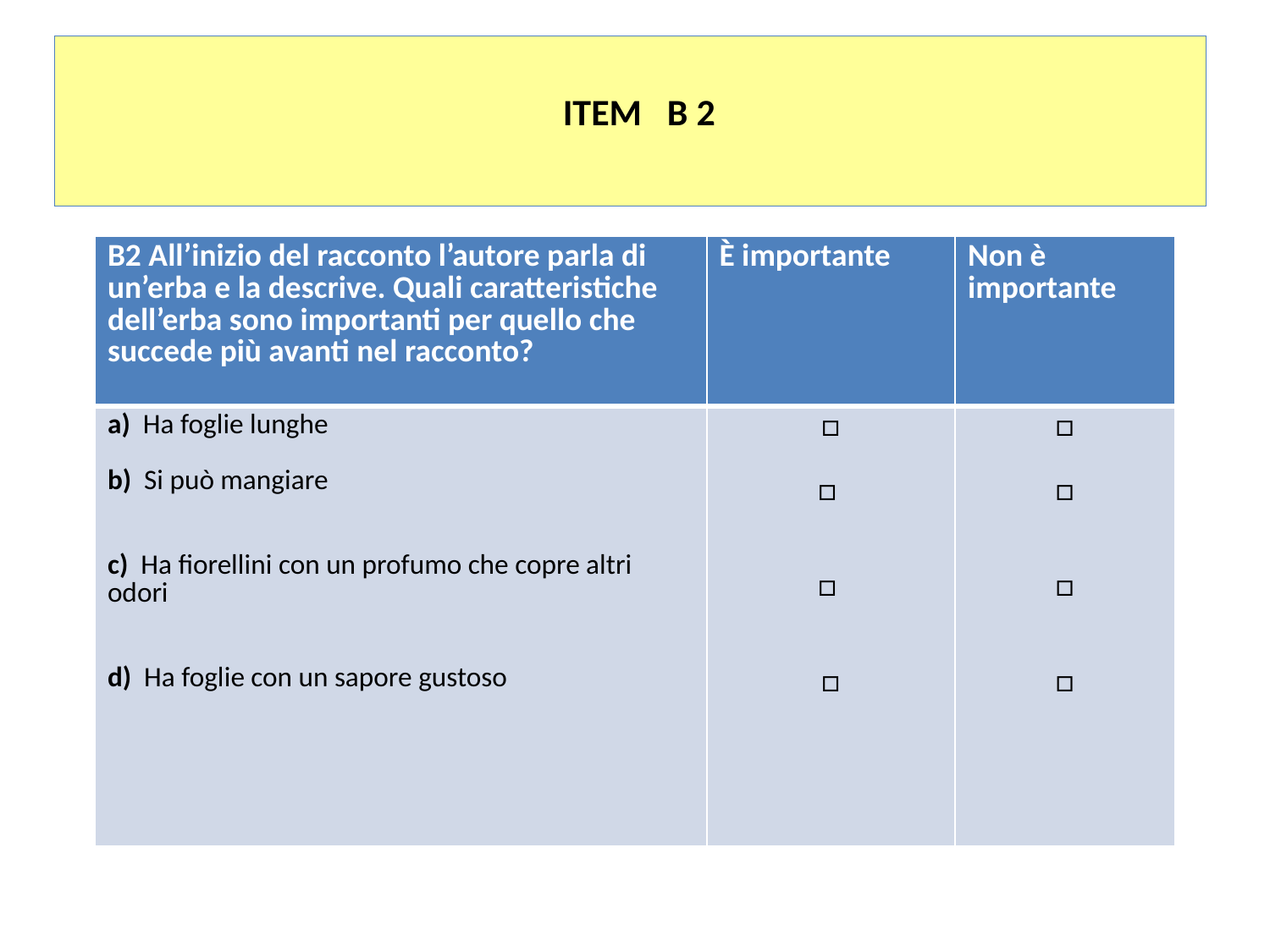

# ITEM   B 2

| B2 All’inizio del racconto l’autore parla di un’erba e la descrive. Quali caratteristiche dell’erba sono importanti per quello che succede più avanti nel racconto? | È importante | Non è importante |
| --- | --- | --- |
| a) Ha foglie lunghe b) Si può mangiare c) Ha fiorellini con un profumo che copre altri odori d) Ha foglie con un sapore gustoso | □ □ □ □ | □ □ □ □ |